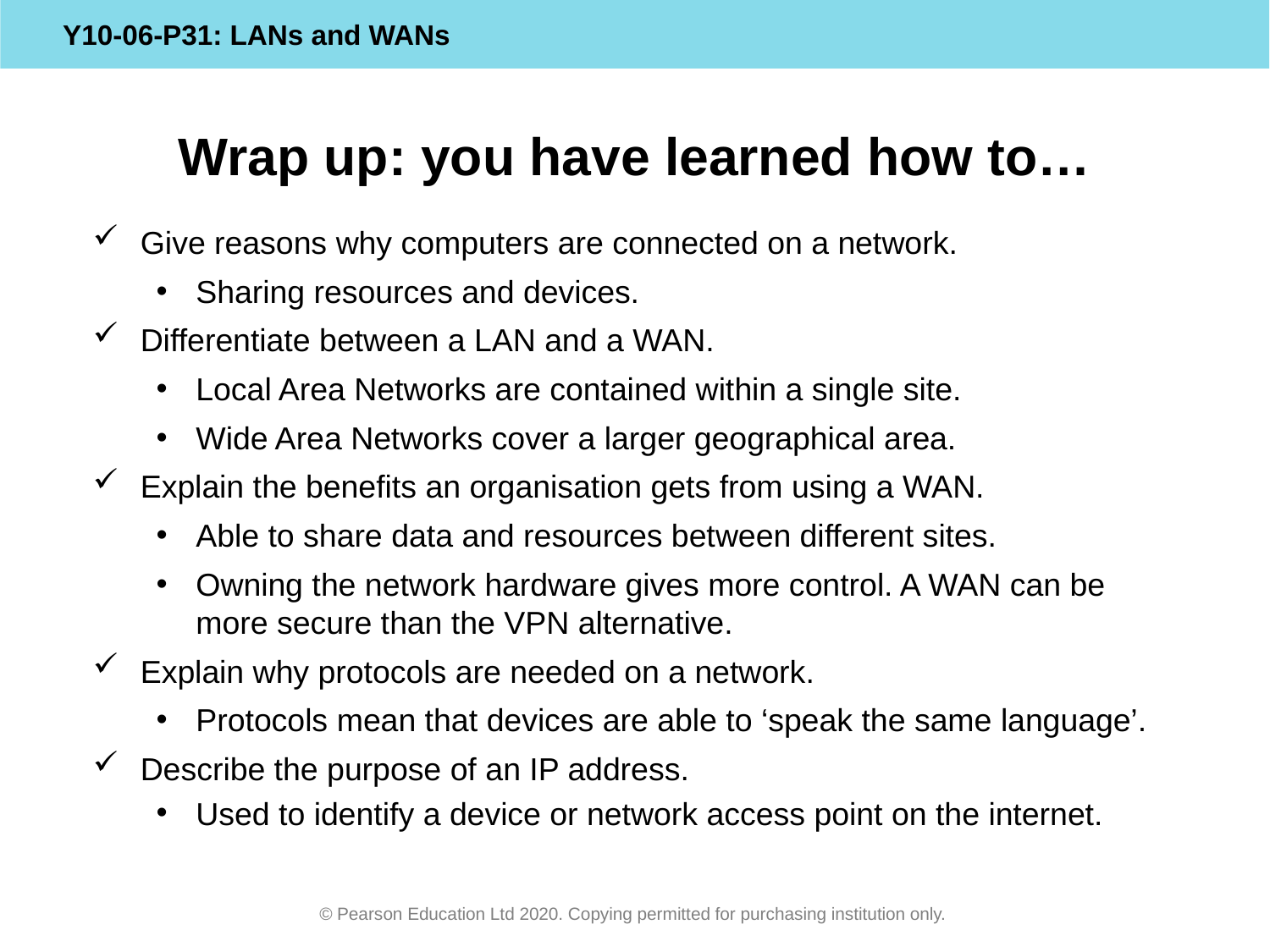

# Wrap up: you have learned how to…
Give reasons why computers are connected on a network.
Sharing resources and devices.
Differentiate between a LAN and a WAN.
Local Area Networks are contained within a single site.
Wide Area Networks cover a larger geographical area.
Explain the benefits an organisation gets from using a WAN.
Able to share data and resources between different sites.
Owning the network hardware gives more control. A WAN can be more secure than the VPN alternative.
Explain why protocols are needed on a network.
Protocols mean that devices are able to ‘speak the same language’.
Describe the purpose of an IP address.
Used to identify a device or network access point on the internet.
© Pearson Education Ltd 2020. Copying permitted for purchasing institution only.